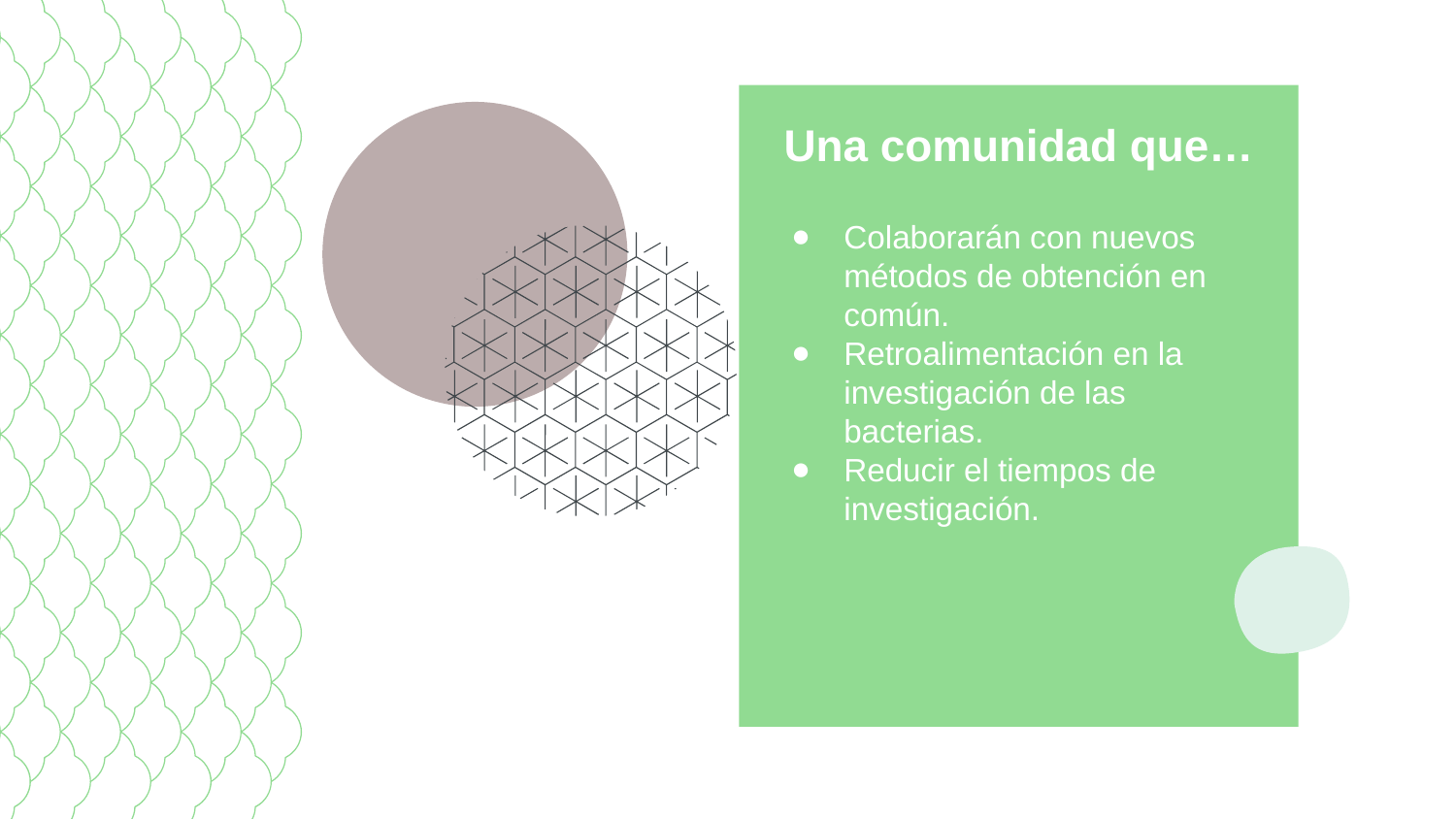

Una comunidad que…
Colaborarán con nuevos métodos de obtención en común.
Retroalimentación en la investigación de las bacterias.
Reducir el tiempos de investigación.